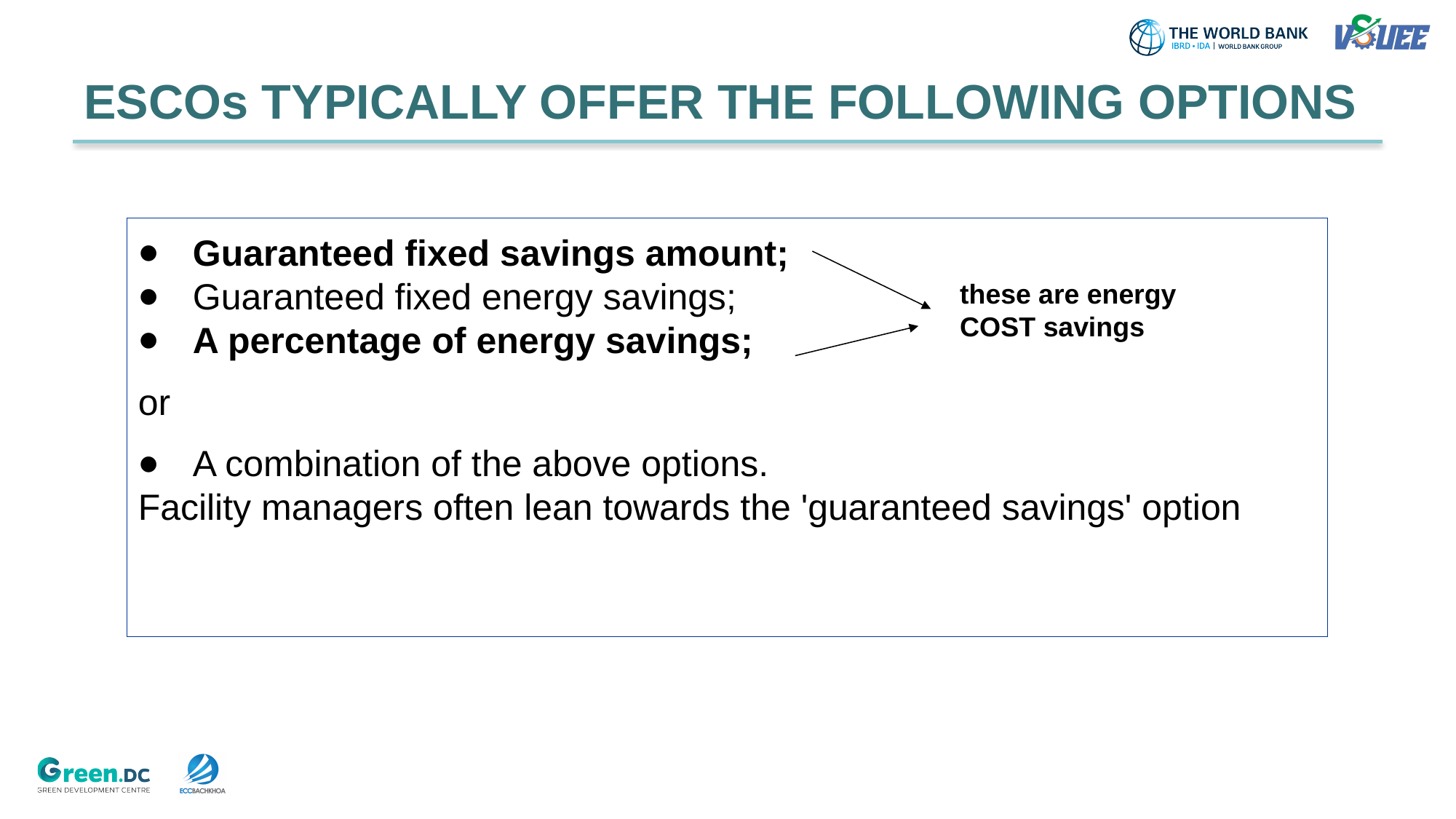

# ESCOs TYPICALLY OFFER THE FOLLOWING OPTIONS
Guaranteed fixed savings amount;
Guaranteed fixed energy savings;
A percentage of energy savings;
or
A combination of the above options.
Facility managers often lean towards the 'guaranteed savings' option
these are energy COST savings